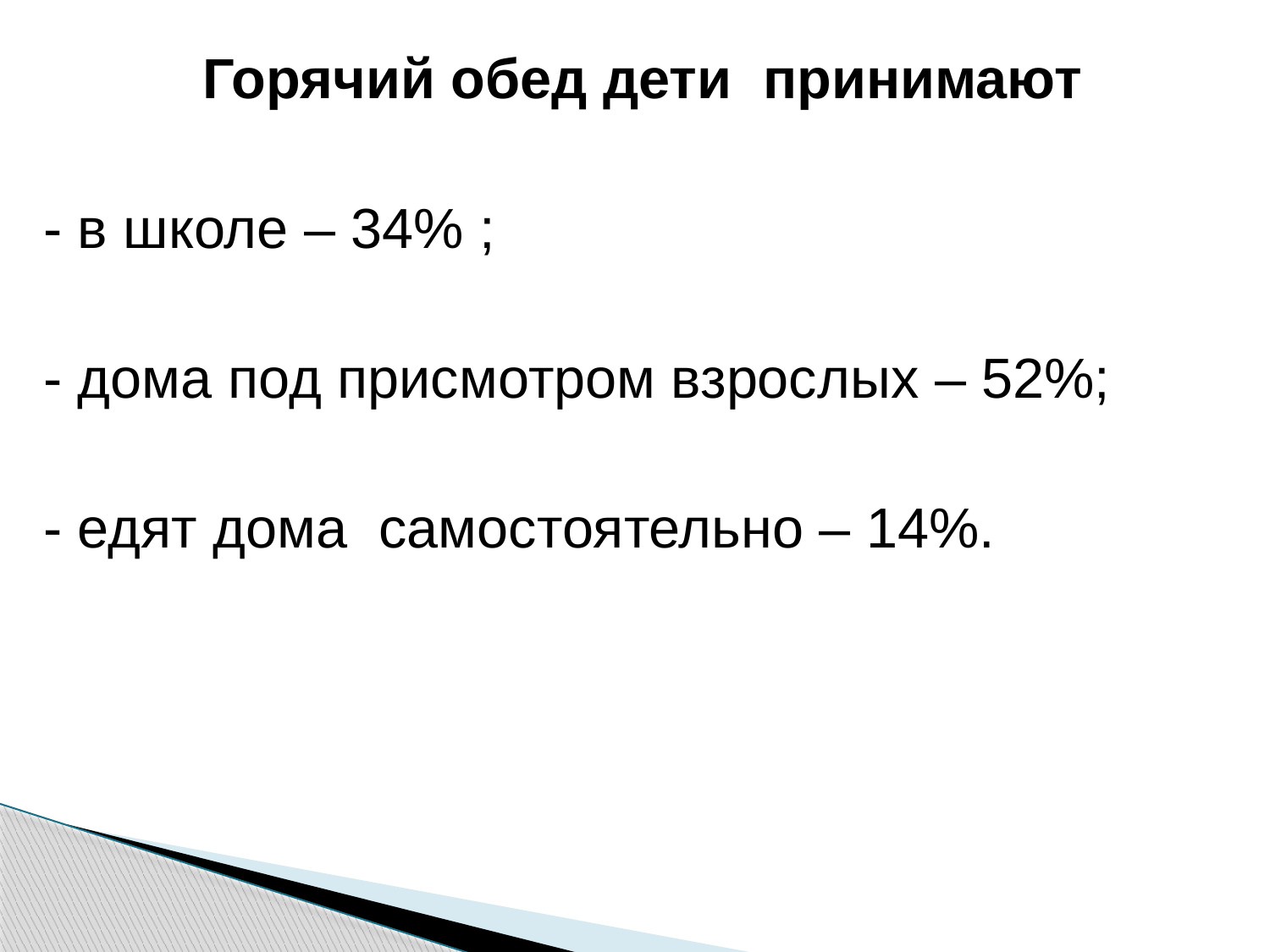

Горячий обед дети  принимают

 - в школе – 34% ;

 - дома под присмотром взрослых – 52%;

 - едят дома  самостоятельно – 14%.